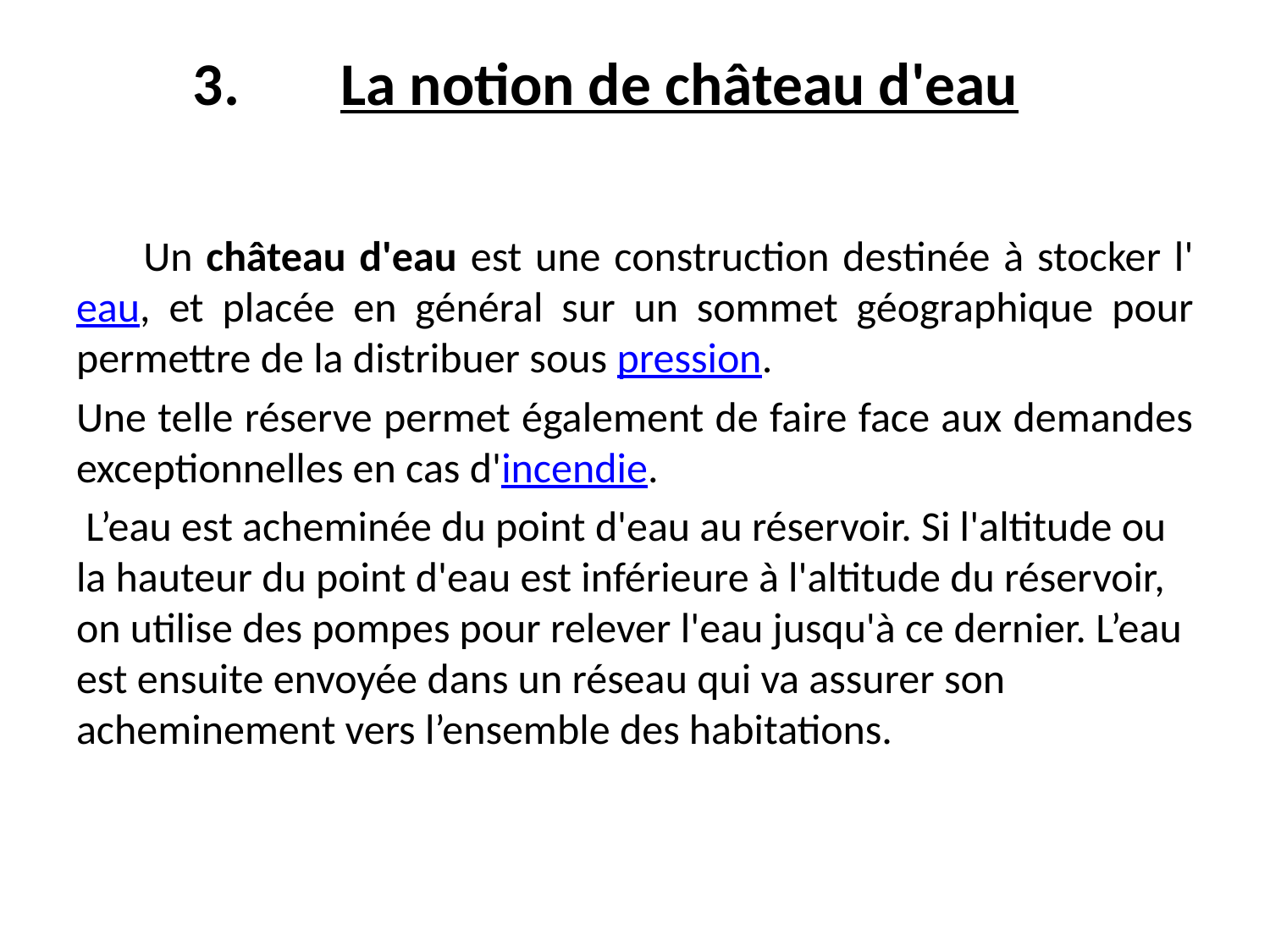

# La notion de château d'eau
     Un château d'eau est une construction destinée à stocker l'eau, et placée en général sur un sommet géographique pour permettre de la distribuer sous pression.
Une telle réserve permet également de faire face aux demandes exceptionnelles en cas d'incendie.
 L’eau est acheminée du point d'eau au réservoir. Si l'altitude ou la hauteur du point d'eau est inférieure à l'altitude du réservoir, on utilise des pompes pour relever l'eau jusqu'à ce dernier. L’eau est ensuite envoyée dans un réseau qui va assurer son acheminement vers l’ensemble des habitations.